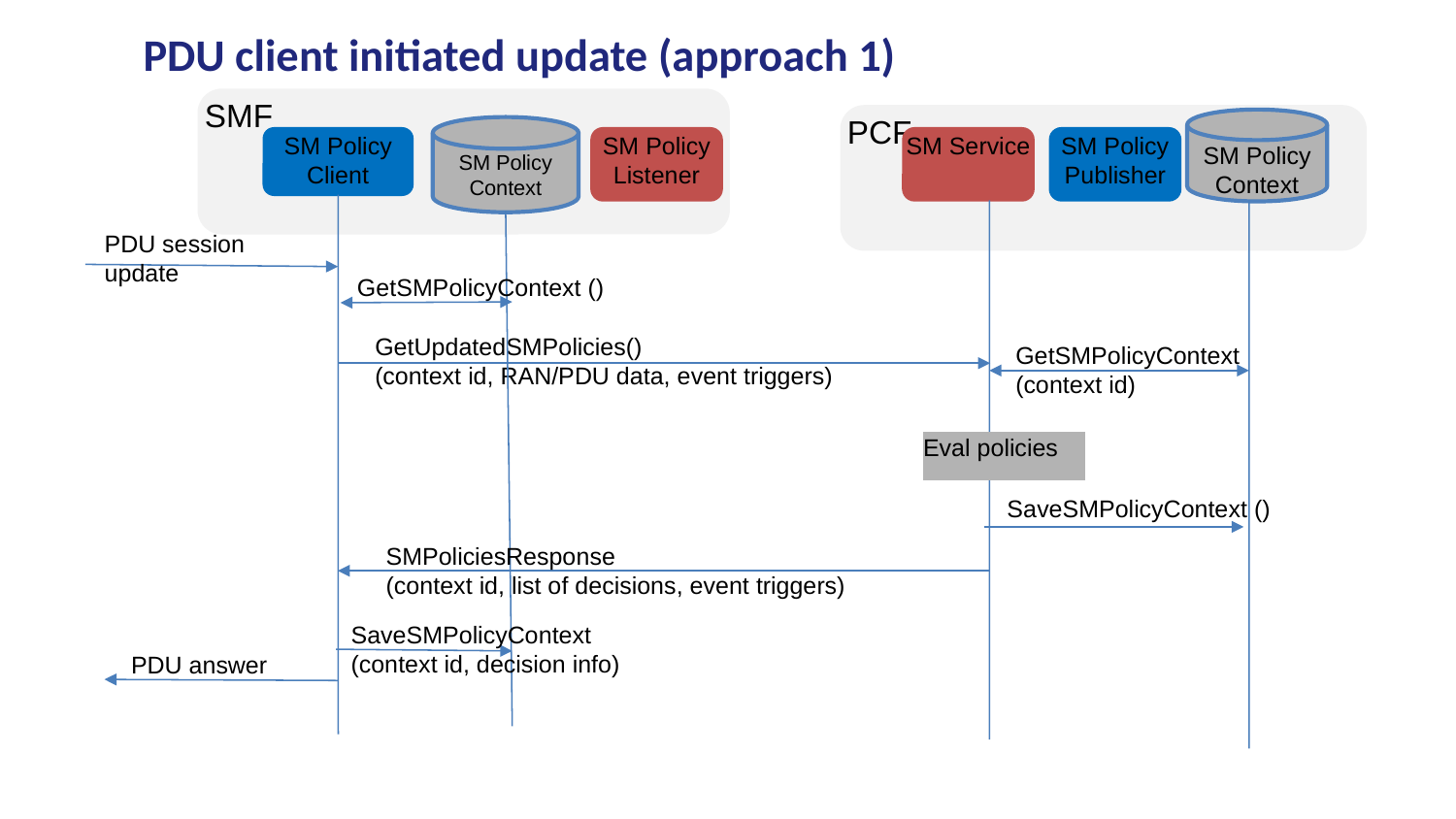

# PDU client initiated update (approach 1)
SMF
PCF
SM Policy Context
SM Policy Context
SM Policy Publisher
SM Policy
Client
SM Policy Listener
SM Service
PDU session update
GetSMPolicyContext ()
GetUpdatedSMPolicies()
(context id, RAN/PDU data, event triggers)
GetSMPolicyContext
(context id)
Eval policies
SaveSMPolicyContext ()
SMPoliciesResponse
(context id, list of decisions, event triggers)
SaveSMPolicyContext
(context id, decision info)
PDU answer